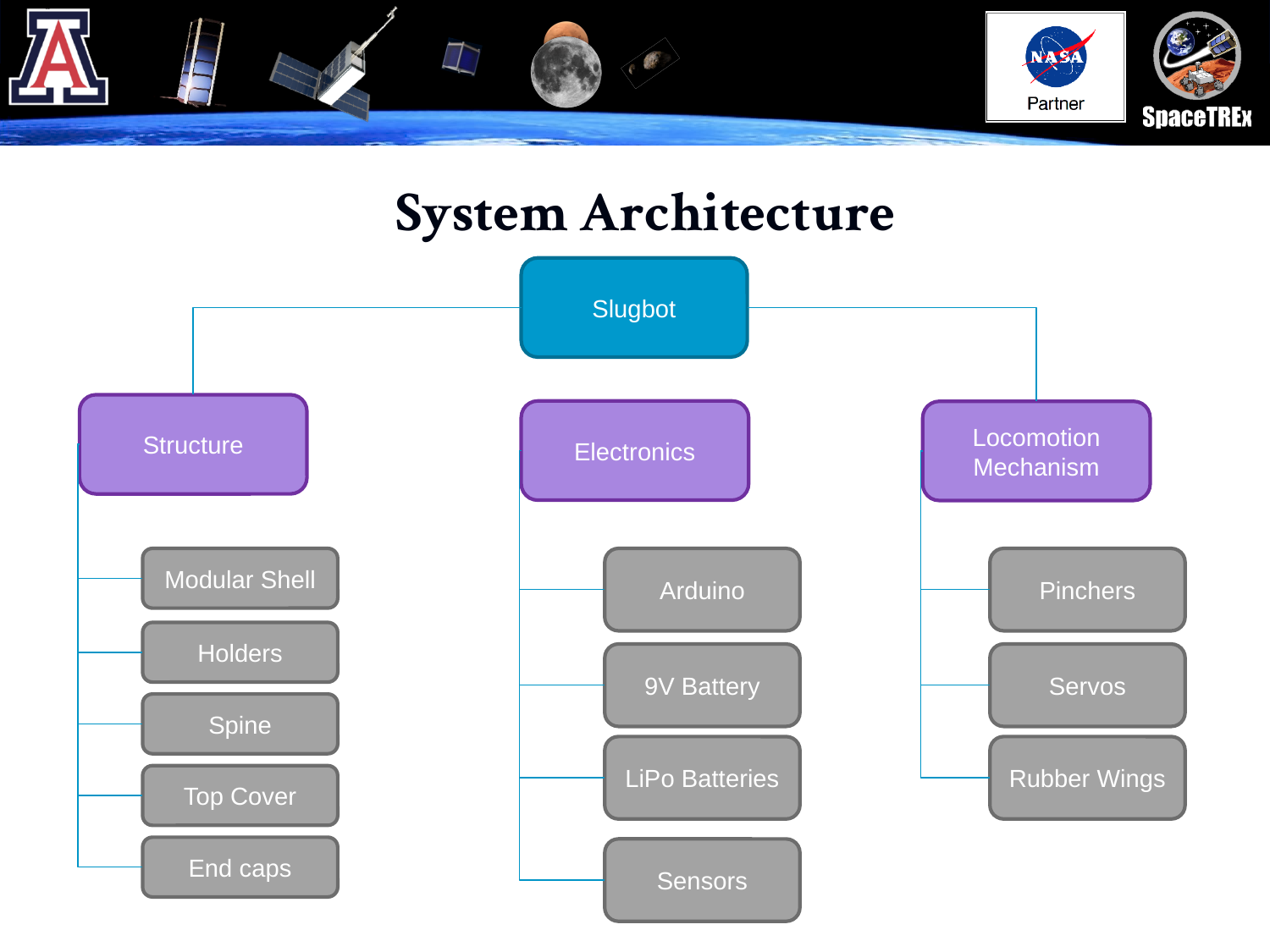

# System Architecture
Slugbot
Structure
Electronics
Locomotion Mechanism
Modular Shell
Arduino
Pinchers
Holders
9V Battery
Servos
Spine
LiPo Batteries
Rubber Wings
Top Cover
End caps
Sensors